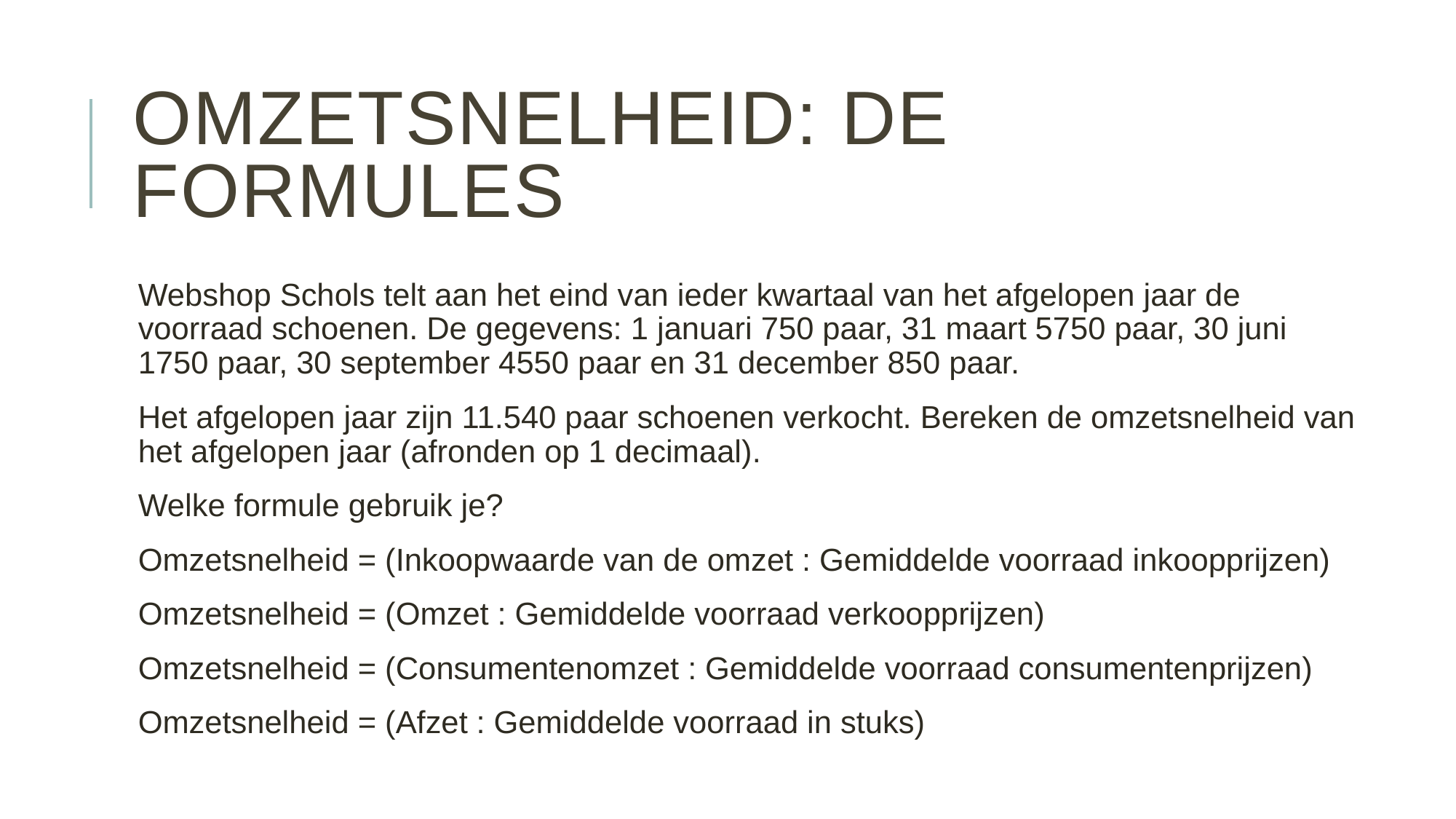

# Omzetsnelheid: de formules
Webshop Schols telt aan het eind van ieder kwartaal van het afgelopen jaar de voorraad schoenen. De gegevens: 1 januari 750 paar, 31 maart 5750 paar, 30 juni 1750 paar, 30 september 4550 paar en 31 december 850 paar.
Het afgelopen jaar zijn 11.540 paar schoenen verkocht. Bereken de omzetsnelheid van het afgelopen jaar (afronden op 1 decimaal).
Welke formule gebruik je?
Omzetsnelheid = (Inkoopwaarde van de omzet : Gemiddelde voorraad inkoopprijzen)
Omzetsnelheid = (Omzet : Gemiddelde voorraad verkoopprijzen)
Omzetsnelheid = (Consumentenomzet : Gemiddelde voorraad consumentenprijzen)
Omzetsnelheid = (Afzet : Gemiddelde voorraad in stuks)